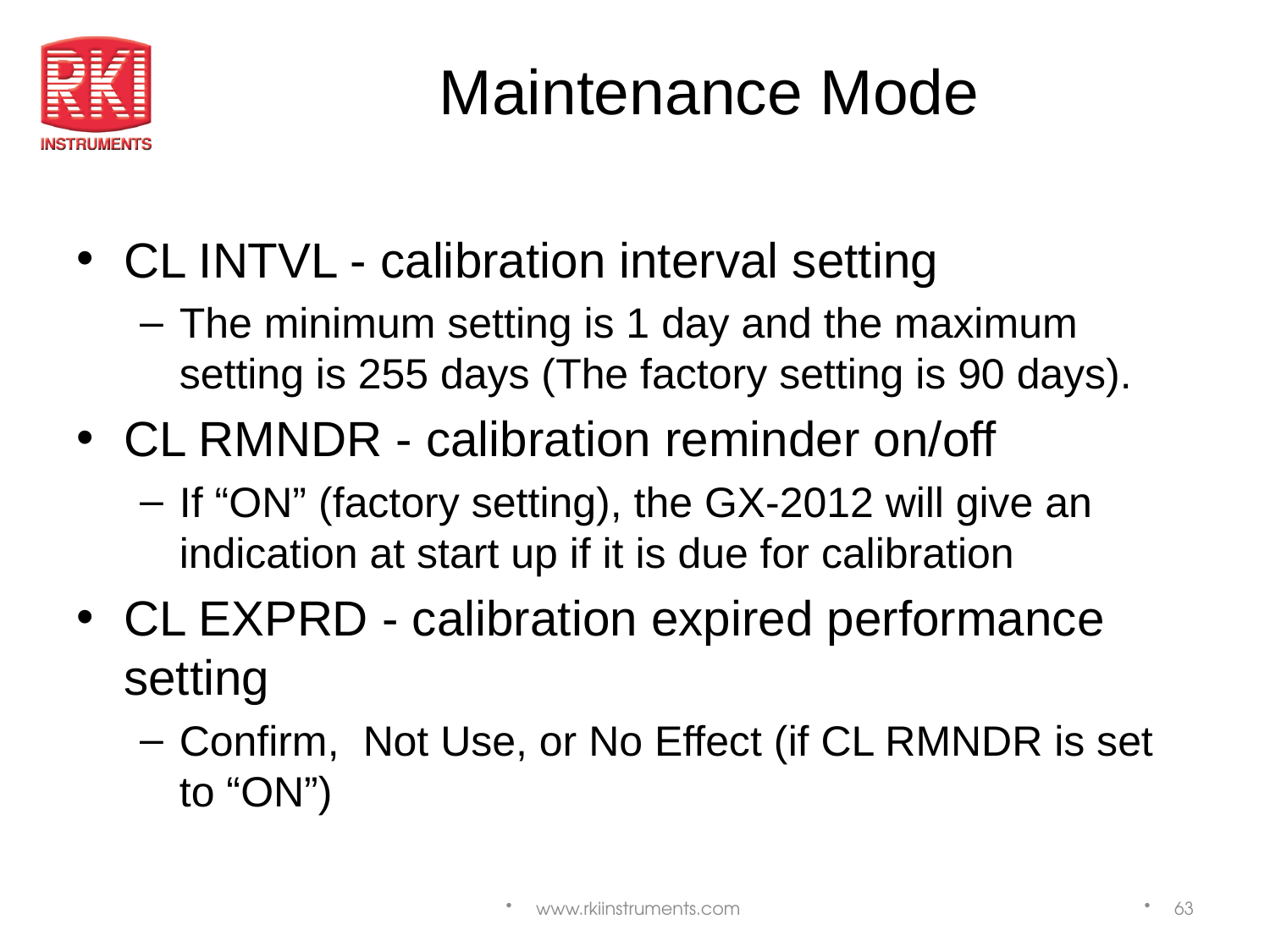

# Maintenance Mode
CL INTVL - calibration interval setting
The minimum setting is 1 day and the maximum setting is 255 days (The factory setting is 90 days).
CL RMNDR - calibration reminder on/off
If “ON” (factory setting), the GX-2012 will give an indication at start up if it is due for calibration
CL EXPRD - calibration expired performance setting
Confirm,  Not Use, or No Effect (if CL RMNDR is set to “ON”)

www.rkiinstruments.com
63